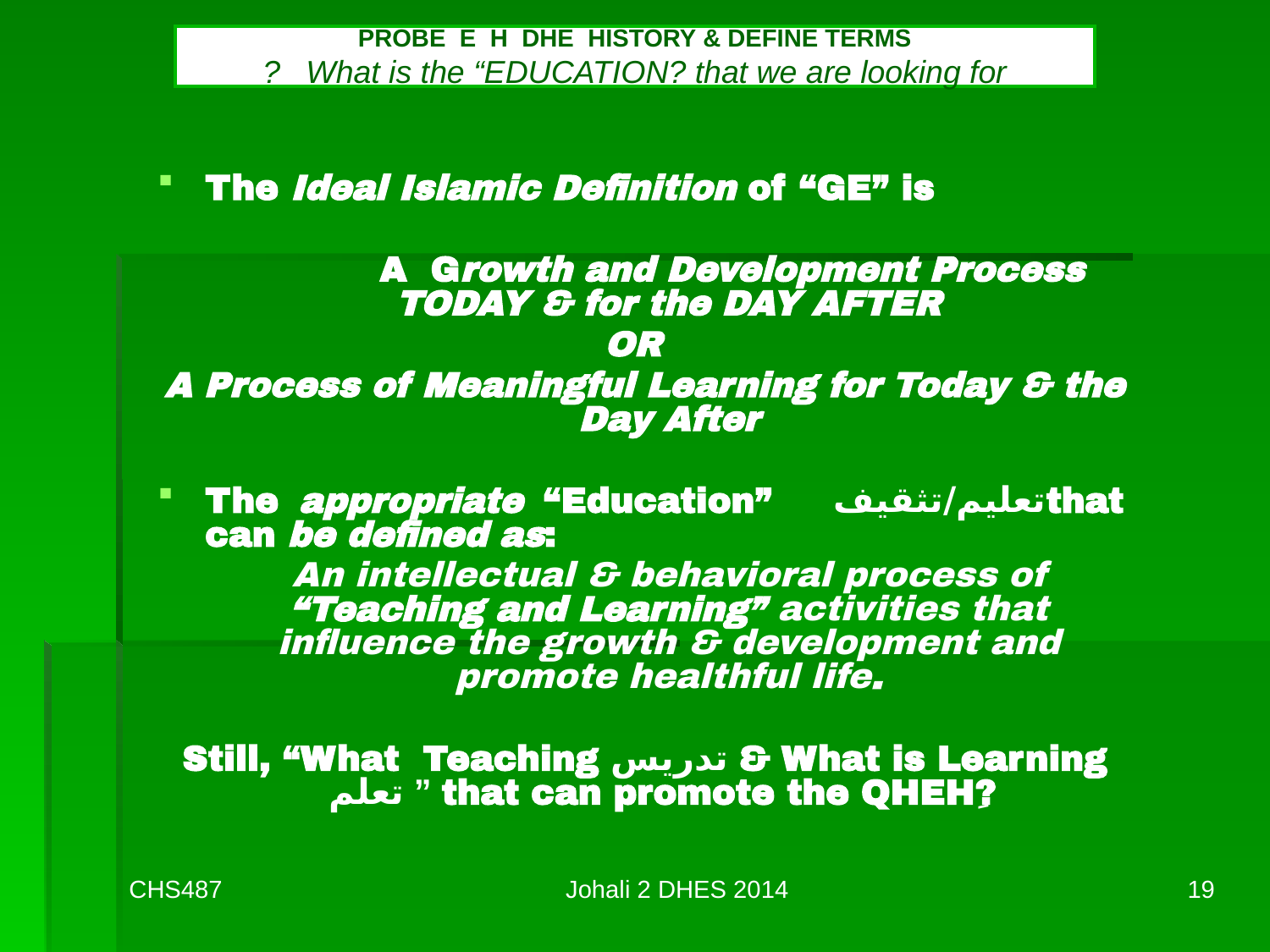

# PROBE  E  H  DHE  HISTORY & DEFINE TERMS What is the “EDUCATION? that we are looking for ?
The Ideal Islamic Definition of “GE” is

		A  Growth and Development Process TODAY & for the DAY AFTER
OR
A Process of Meaningful Learning for Today & the Day After

The appropriate “Education”   تعليم/تثقيفthat can be defined as:
	An intellectual & behavioral process of “Teaching and Learning” activities that influence the growth & development and promote healthful life.

Still, “What  Teaching تدريس & What is Learning تعلم ” that can promote the QHEHِ?

CHS487
Johali 2 DHES 2014
19